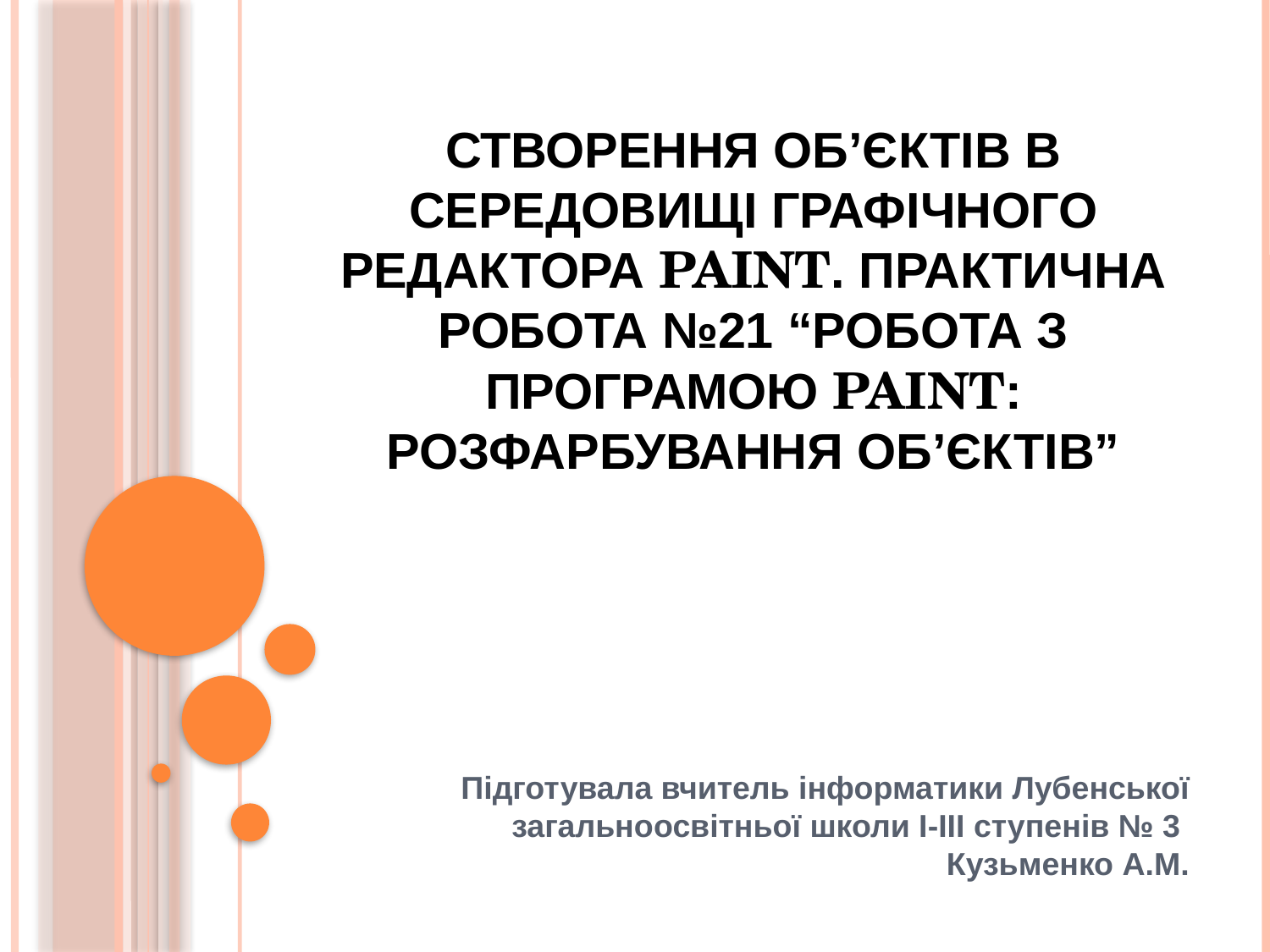

# Створення об’єктів в середовищі графічного редактора Paint. Практична робота №21 “Робота з програмою Paint: розфарбування об’єктів”
Підготувала вчитель інформатики Лубенської загальноосвітньої школи І-ІІІ ступенів № 3  Кузьменко А.М.